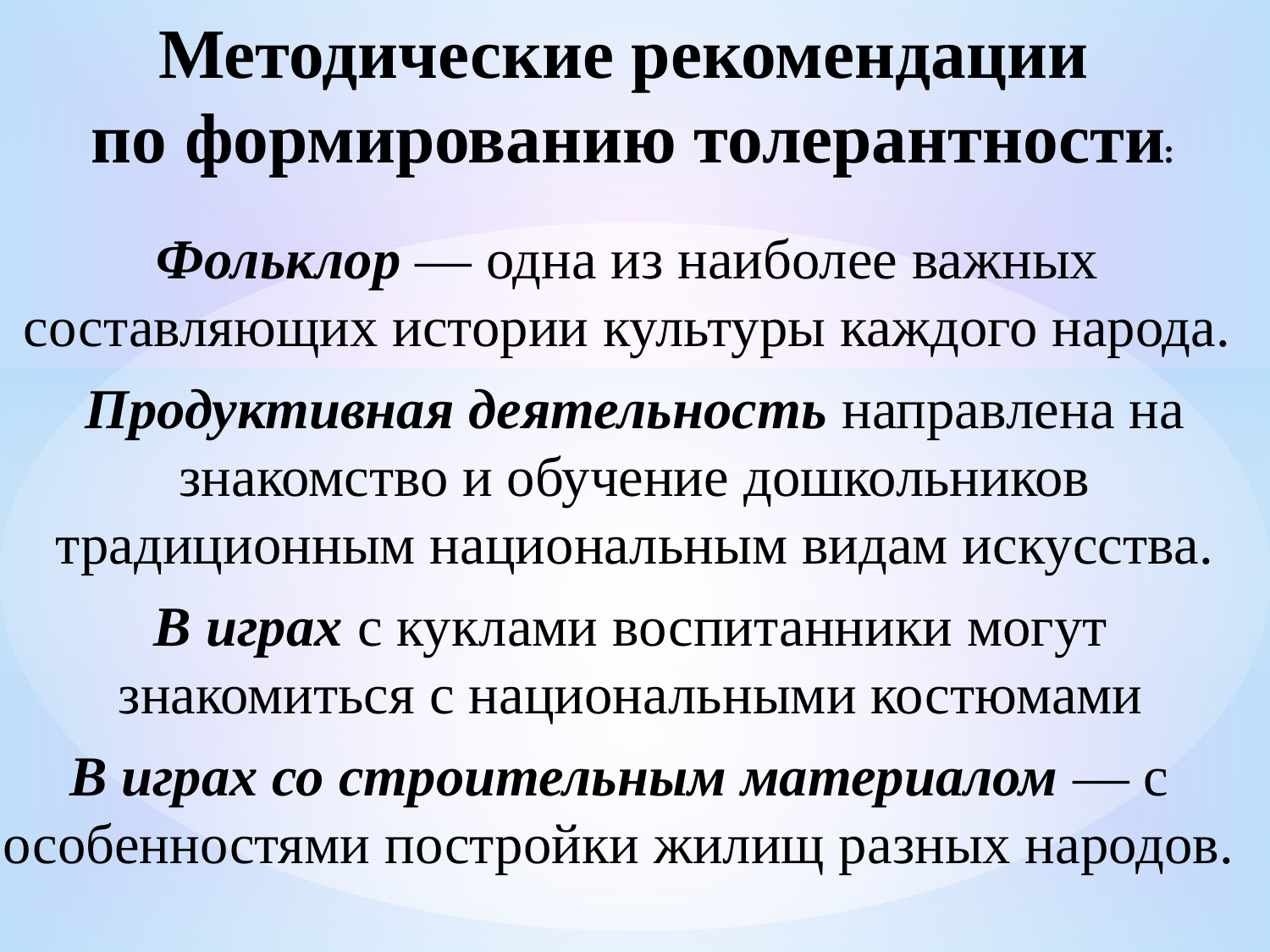

Методические рекомендации
по формированию толерантности:
Фольклор — одна из наиболее важных составляющих истории культуры каждого народа.
Продуктивная деятельность направлена на знакомство и обучение дошкольников традиционным национальным видам искусства.
В играх с куклами воспитанники могут знакомиться с национальными костюмами
В играх со строительным материалом — с особенностями постройки жилищ разных народов.